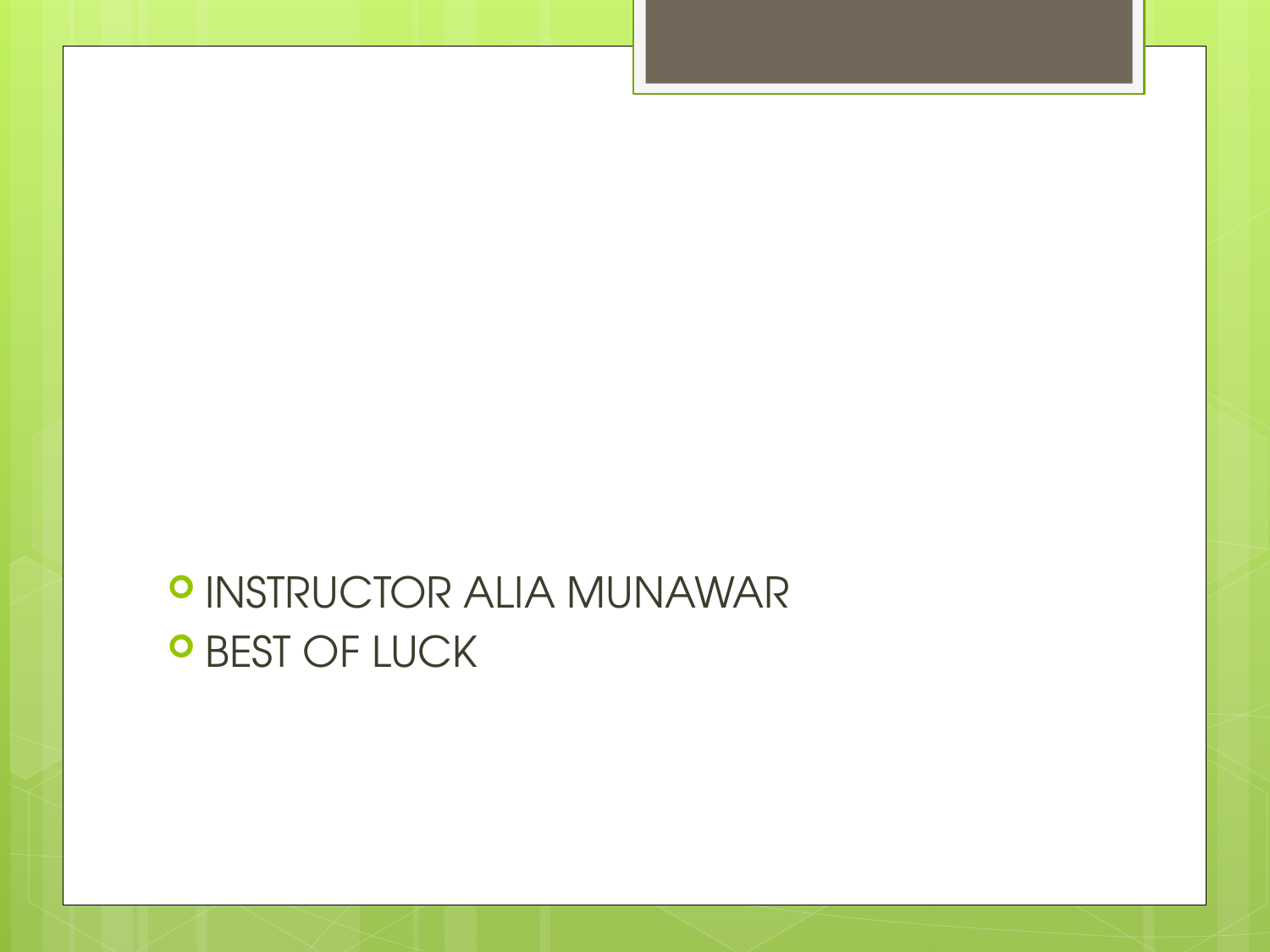

#

INSTRUCTOR ALIA MUNAWAR
BEST OF LUCK